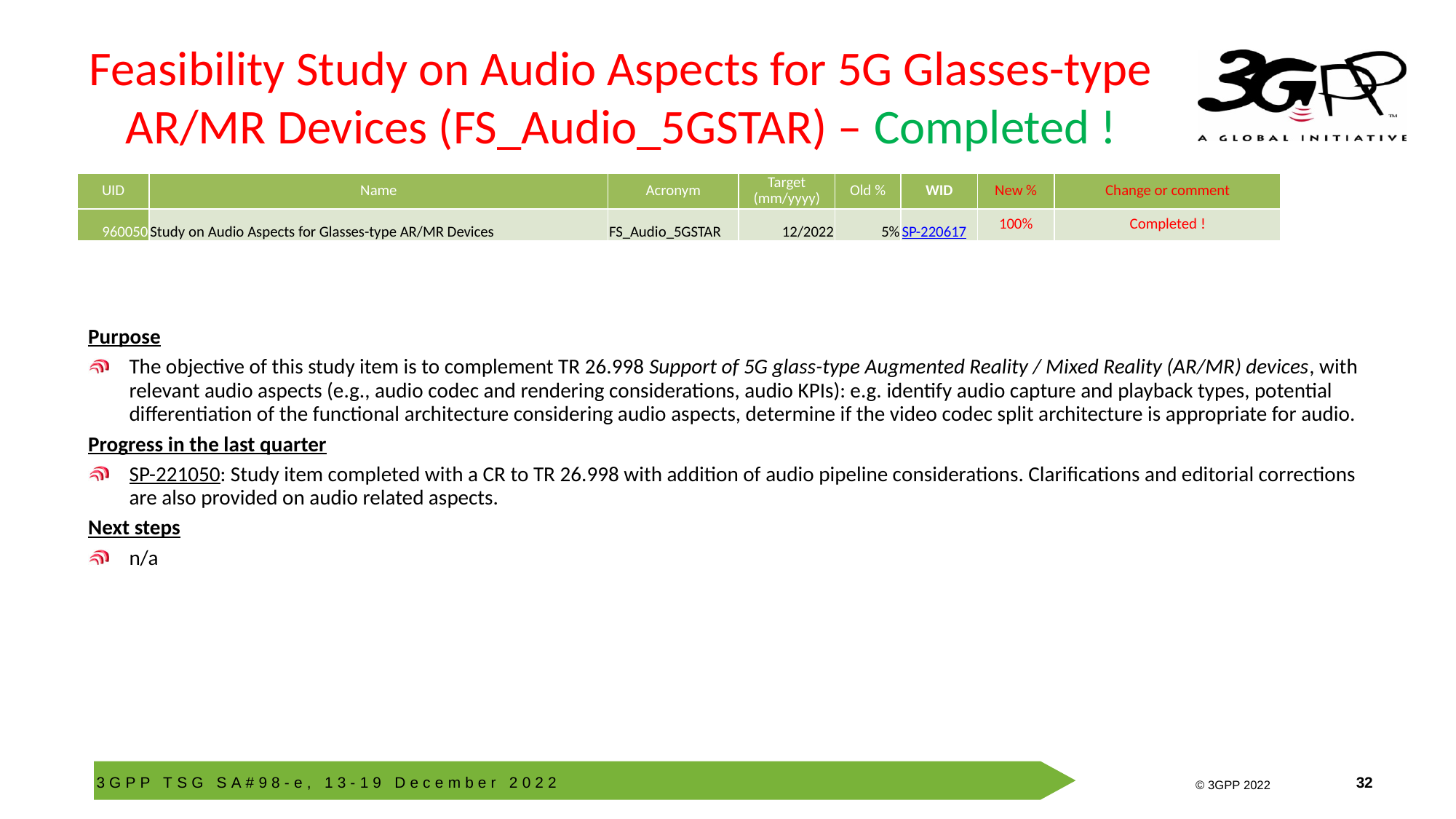

# Feasibility Study on Audio Aspects for 5G Glasses-type AR/MR Devices (FS_Audio_5GSTAR) – Completed !
| UID | Name | Acronym | Target (mm/yyyy) | Old % | WID | New % | Change or comment |
| --- | --- | --- | --- | --- | --- | --- | --- |
| 960050 | Study on Audio Aspects for Glasses-type AR/MR Devices | FS\_Audio\_5GSTAR | 12/2022 | 5% | SP-220617 | 100% | Completed ! |
Purpose
The objective of this study item is to complement TR 26.998 Support of 5G glass-type Augmented Reality / Mixed Reality (AR/MR) devices, with relevant audio aspects (e.g., audio codec and rendering considerations, audio KPIs): e.g. identify audio capture and playback types, potential differentiation of the functional architecture considering audio aspects, determine if the video codec split architecture is appropriate for audio.
Progress in the last quarter
SP-221050: Study item completed with a CR to TR 26.998 with addition of audio pipeline considerations. Clarifications and editorial corrections are also provided on audio related aspects.
Next steps
n/a